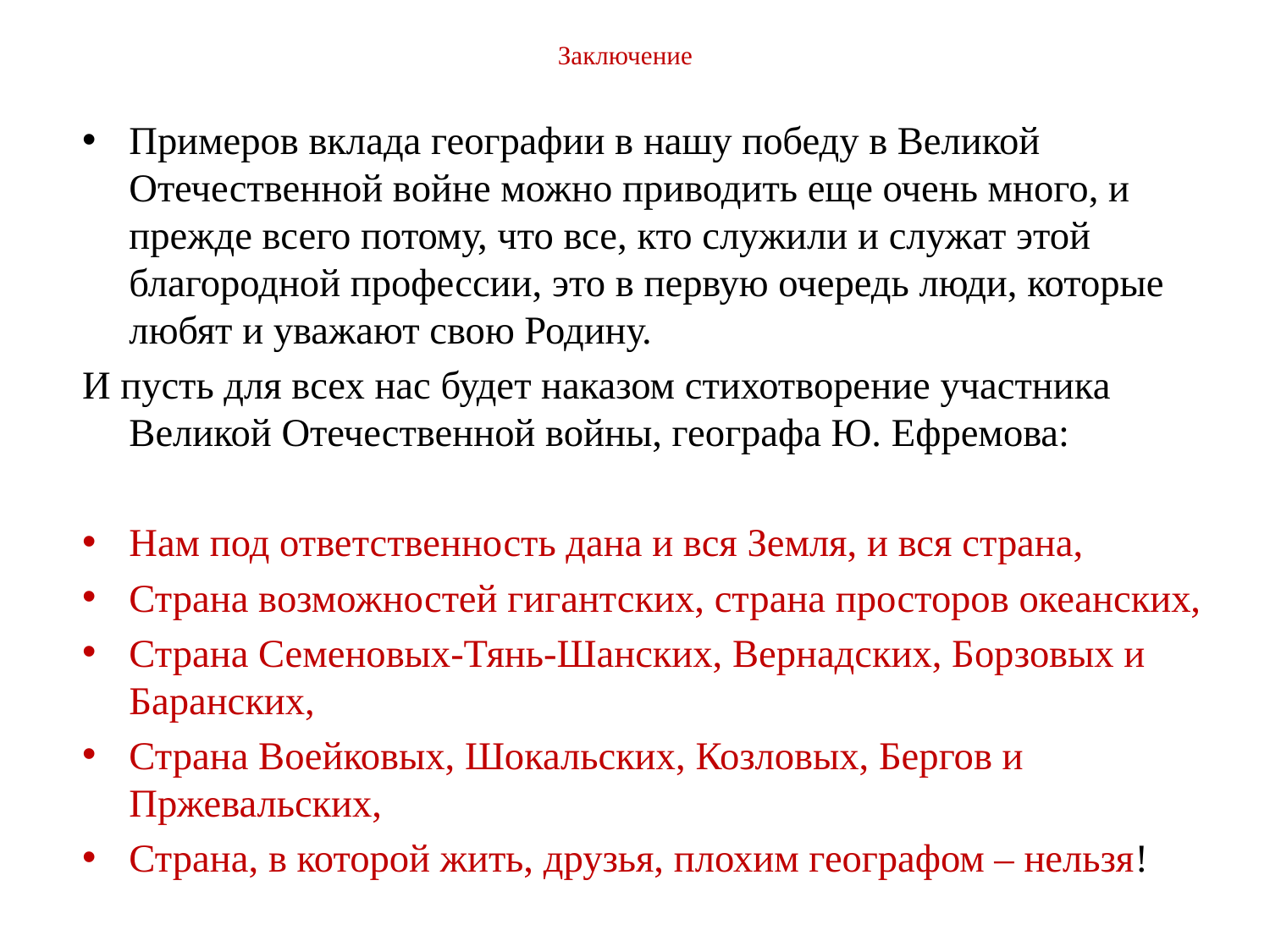

# Заключение
Примеров вклада географии в нашу победу в Великой Отечественной войне можно приводить еще очень много, и прежде всего потому, что все, кто служили и служат этой благородной профессии, это в первую очередь люди, которые любят и уважают свою Родину.
И пусть для всех нас будет наказом стихотворение участника Великой Отечественной войны, географа Ю. Ефремова:

Нам под ответственность дана и вся Земля, и вся страна,
Страна возможностей гигантских, страна просторов океанских,
Страна Семеновых-Тянь-Шанских, Вернадских, Борзовых и Баранских,
Страна Воейковых, Шокальских, Козловых, Бергов и Пржевальских,
Страна, в которой жить, друзья, плохим географом – нельзя!